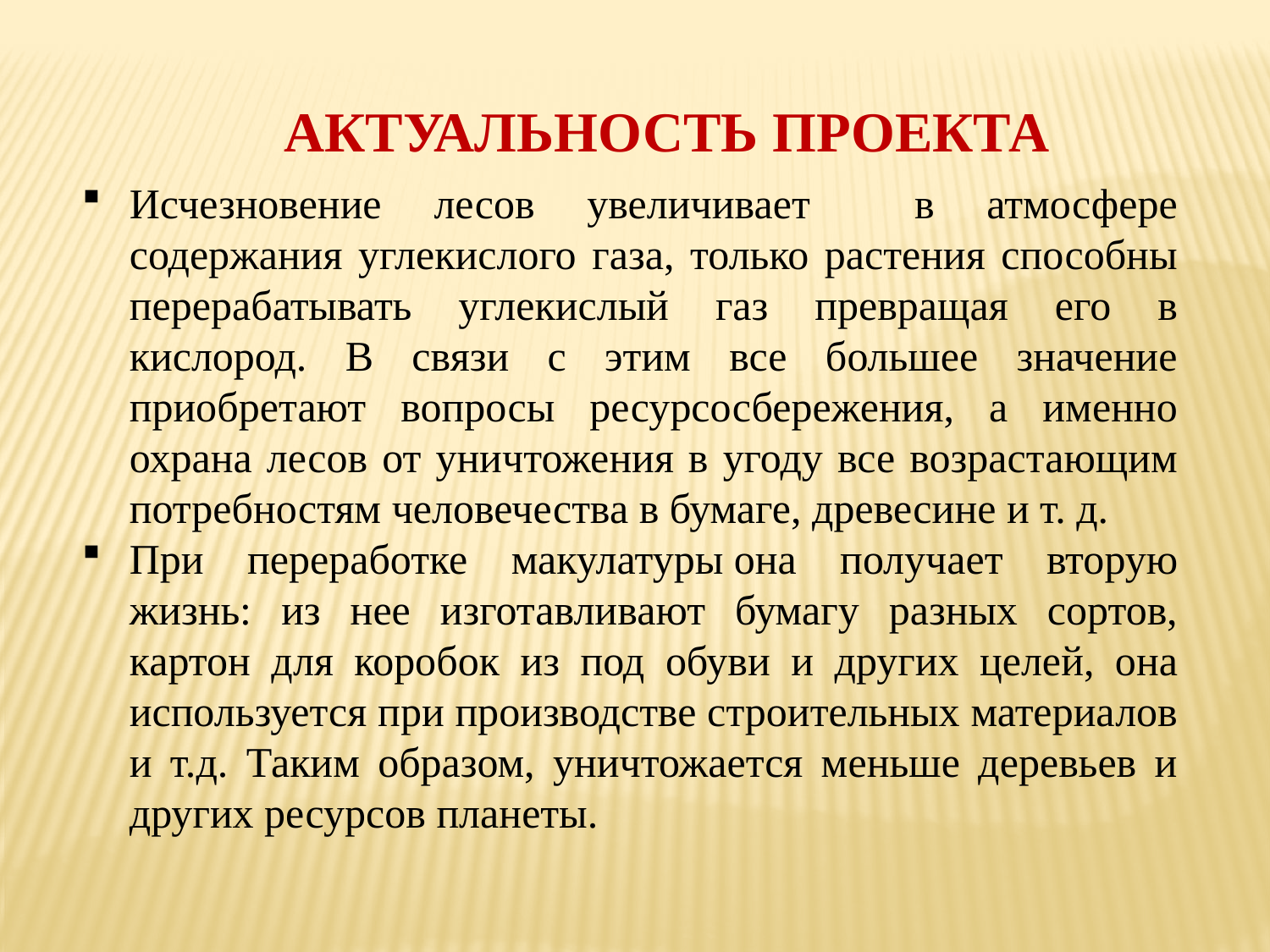

АКТУАЛЬНОСТЬ ПРОЕКТА
Исчезновение лесов увеличивает  в атмосфере содержания углекислого газа, только растения способны перерабатывать углекислый газ превращая его в кислород. В связи с этим все большее значение приобретают вопросы ресурсосбережения, а именно охрана лесов от уничтожения в угоду все возрастающим потребностям человечества в бумаге, древесине и т. д.
При переработке макулатуры она получает вторую жизнь: из нее изготавливают бумагу разных сортов, картон для коробок из под обуви и других целей, она используется при производстве строительных материалов и т.д. Таким образом, уничтожается меньше деревьев и других ресурсов планеты.